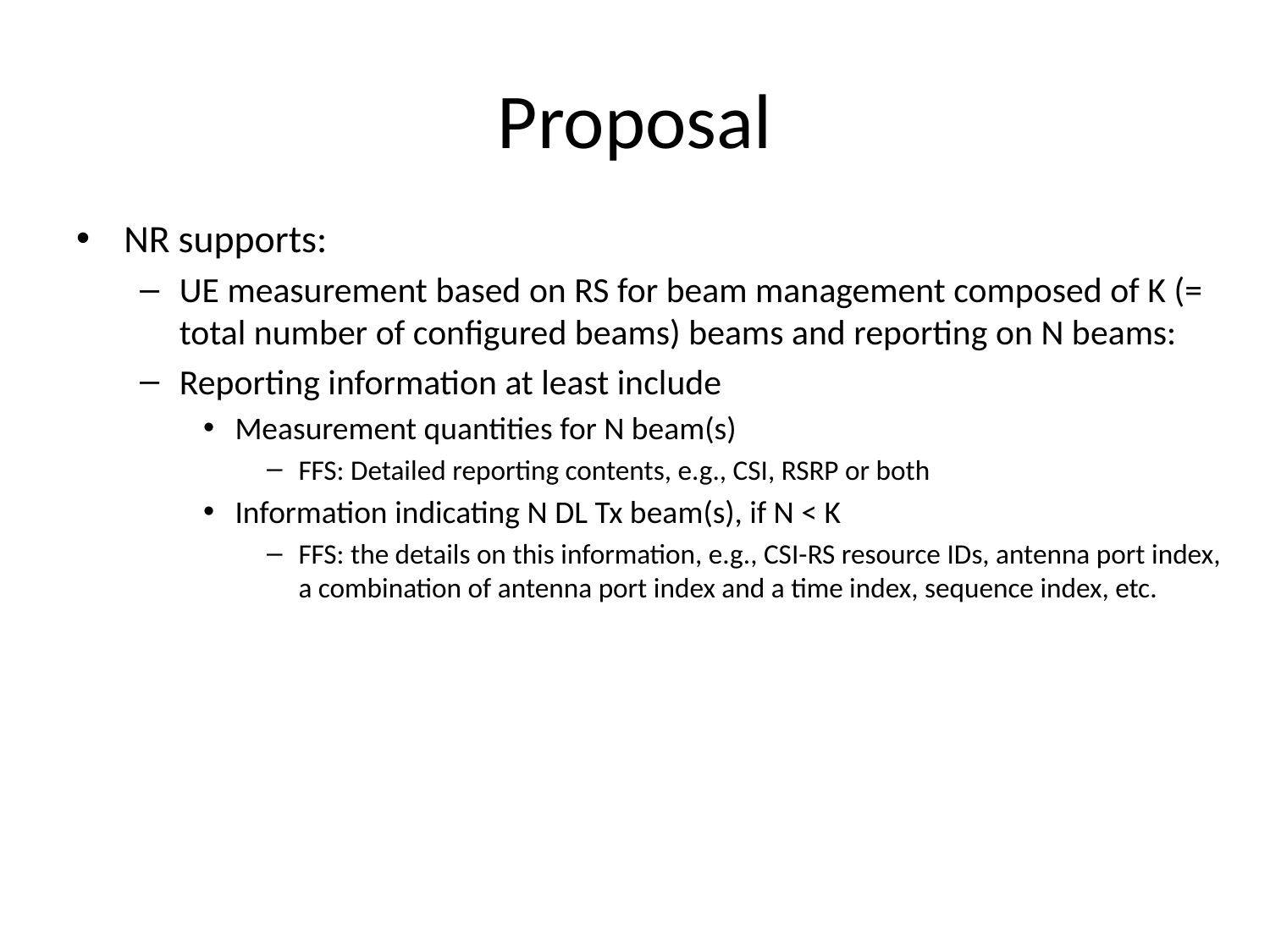

# Proposal
NR supports:
UE measurement based on RS for beam management composed of K (= total number of configured beams) beams and reporting on N beams:
Reporting information at least include
Measurement quantities for N beam(s)
FFS: Detailed reporting contents, e.g., CSI, RSRP or both
Information indicating N DL Tx beam(s), if N < K
FFS: the details on this information, e.g., CSI-RS resource IDs, antenna port index, a combination of antenna port index and a time index, sequence index, etc.